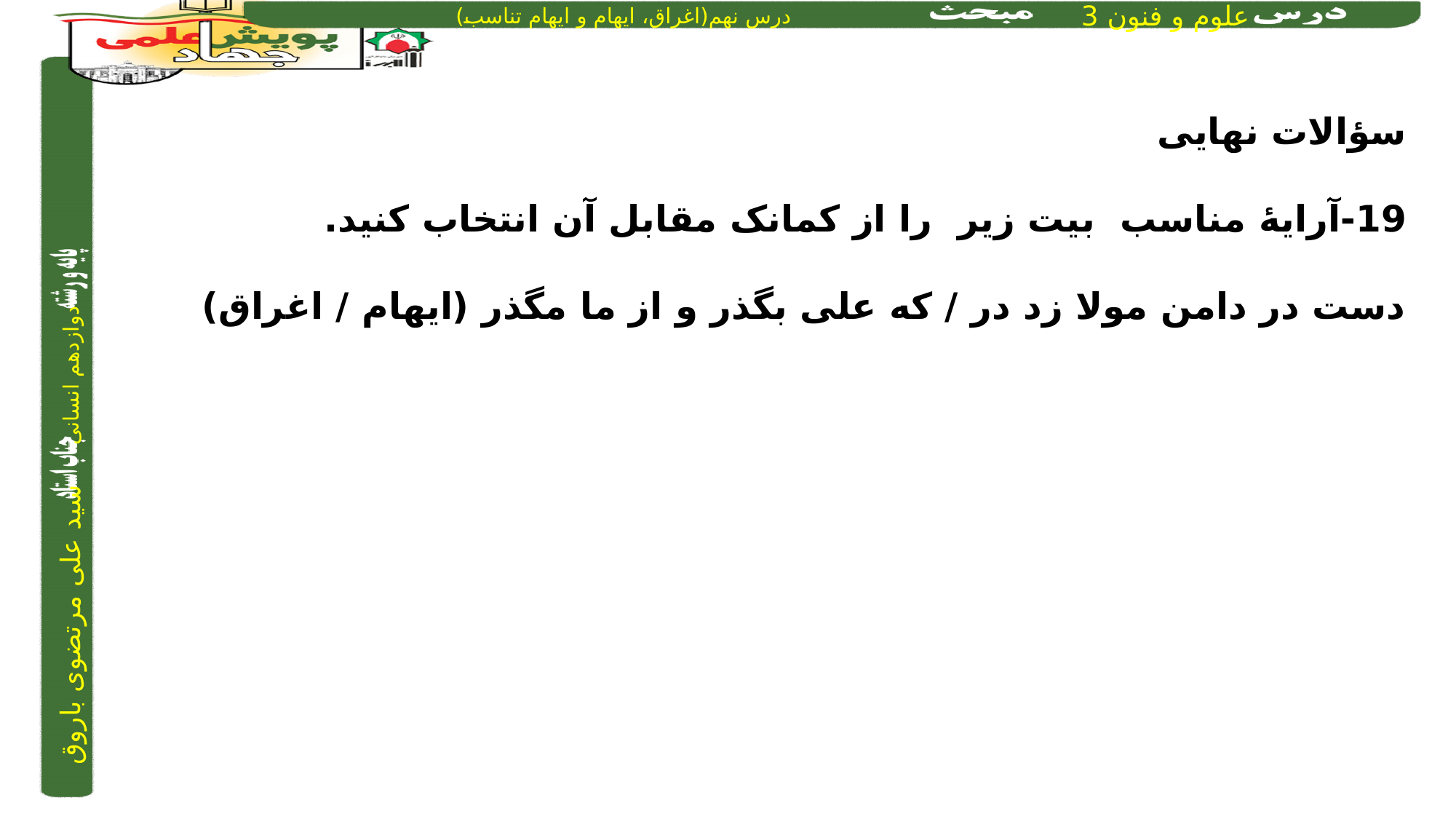

سؤالات نهایی
19-آرایۀ مناسب  بیت زیر  را از کمانک مقابل آن انتخاب کنید.
دست در دامن مولا زد در / که علی بگذر و از ما مگذر (ایهام / اغراق)